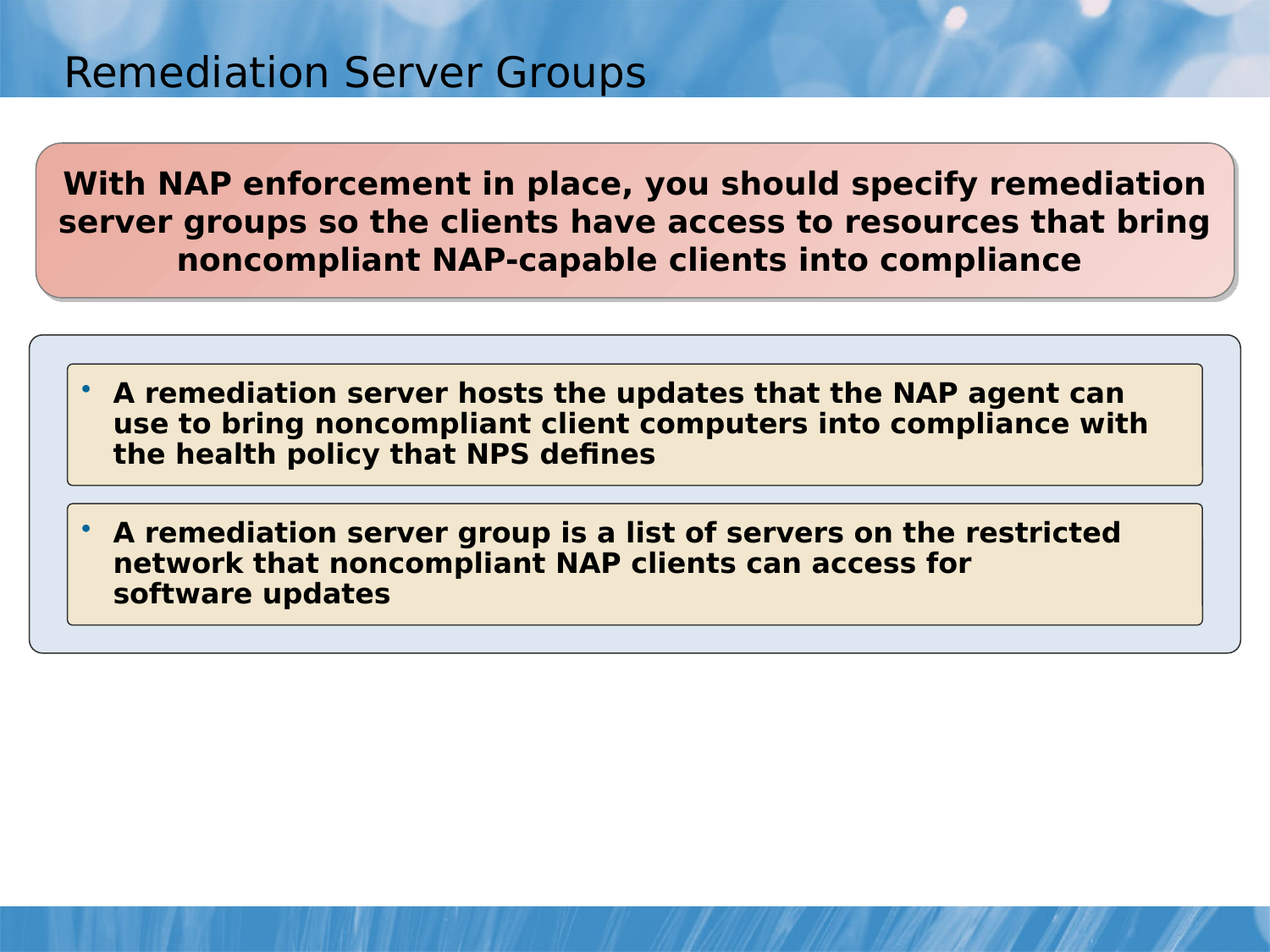

# Remediation Server Groups
With NAP enforcement in place, you should specify remediation server groups so the clients have access to resources that bring noncompliant NAP-capable clients into compliance

A remediation server hosts the updates that the NAP agent can
use to bring noncompliant client computers into compliance with
the health policy that NPS defines
A remediation server group is a list of servers on the restricted
network that noncompliant NAP clients can access for
software updates